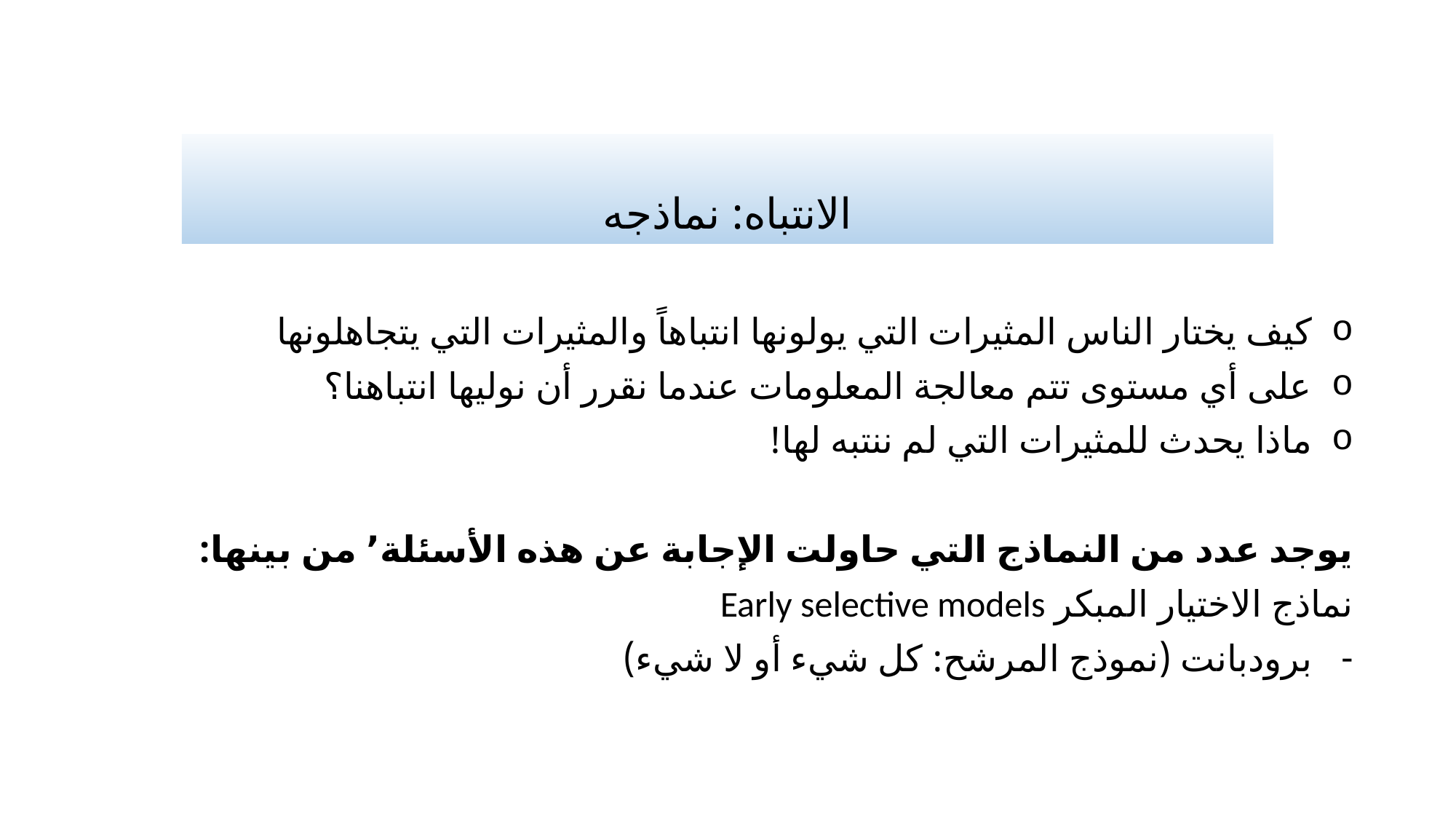

# الانتباه: نماذجه
كيف يختار الناس المثيرات التي يولونها انتباهاً والمثيرات التي يتجاهلونها
على أي مستوى تتم معالجة المعلومات عندما نقرر أن نوليها انتباهنا؟
ماذا يحدث للمثيرات التي لم ننتبه لها!

يوجد عدد من النماذج التي حاولت الإجابة عن هذه الأسئلة٬ من بينها:
نماذج الاختيار المبكر Early selective models
برودبانت (نموذج المرشح: كل شيء أو لا شيء)